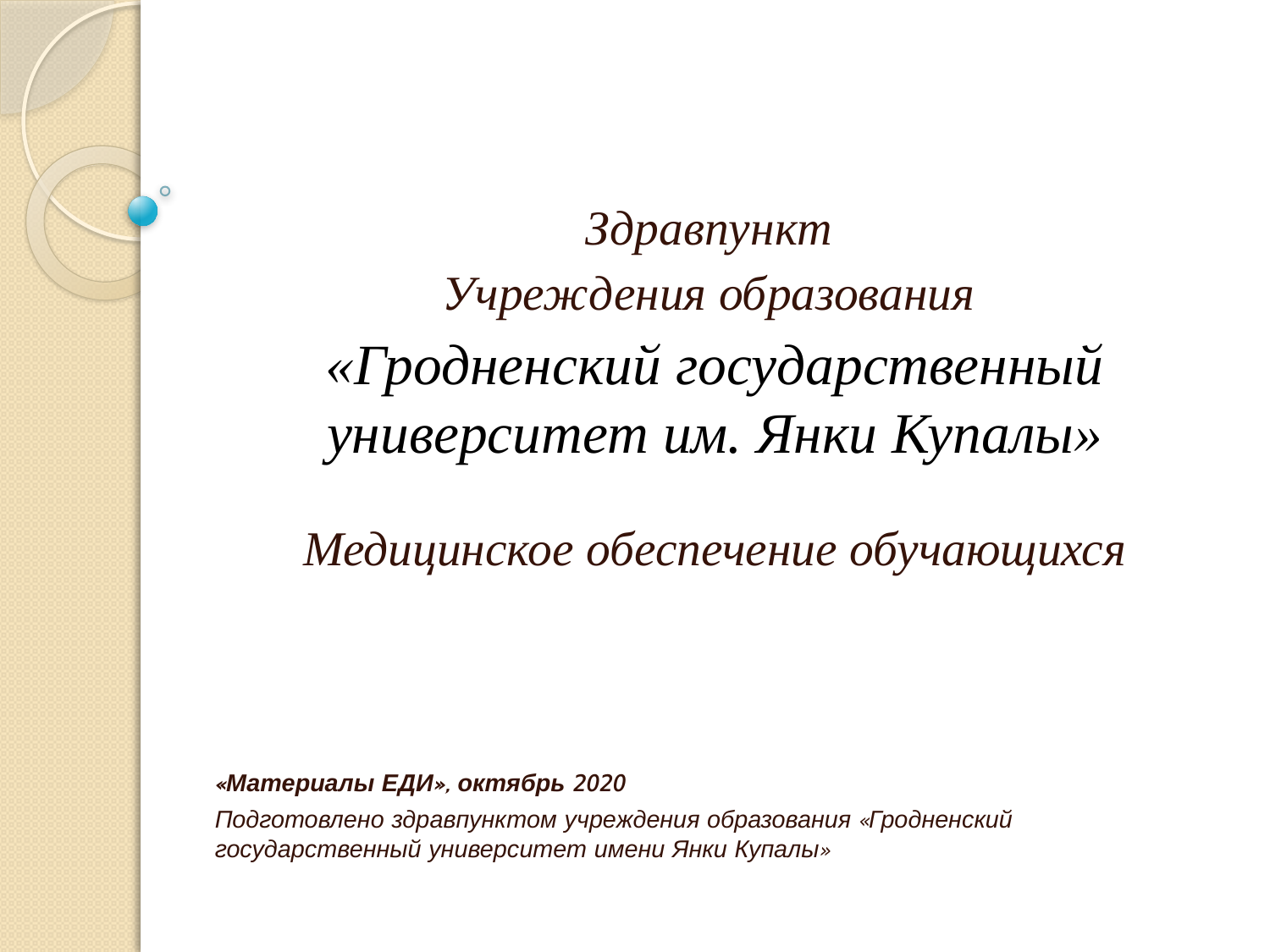

#
Здравпункт
Учреждения образования
«Гродненский государственный университет им. Янки Купалы»

Медицинское обеспечение обучающихся

«Материалы ЕДИ», октябрь 2020
Подготовлено здравпунктом учреждения образования «Гродненский государственный университет имени Янки Купалы»